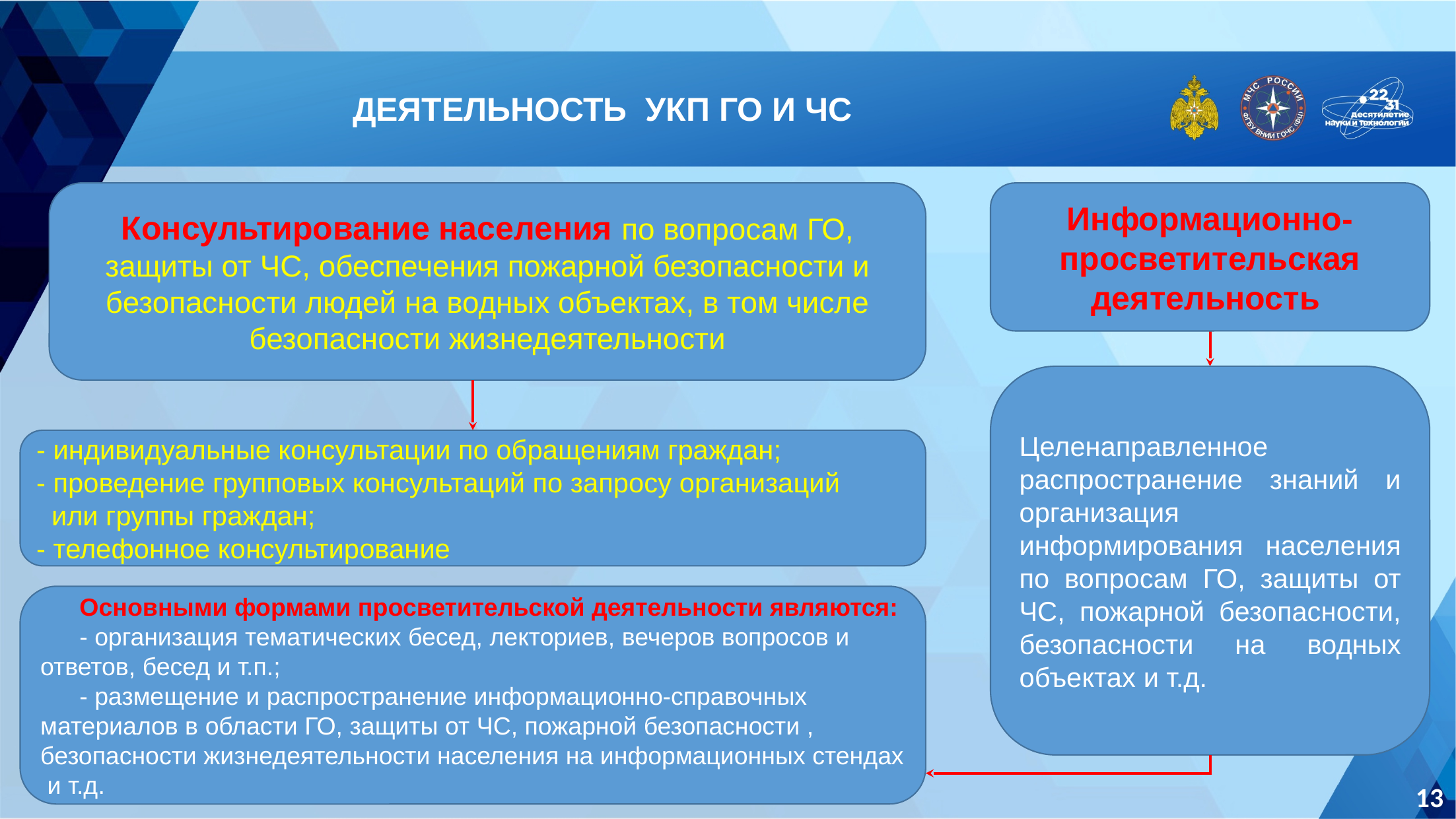

ДЕЯТЕЛЬНОСТЬ  УКП ГО И ЧС
Консультирование населения по вопросам ГО, защиты от ЧС, обеспечения пожарной безопасности и безопасности людей на водных объектах, в том числе безопасности жизнедеятельности
Информационно-просветительская деятельность
Целенаправленное распространение знаний и организация информирования населения по вопросам ГО, защиты от ЧС, пожарной безопасности, безопасности на водных объектах и т.д.
‑ индивидуальные консультации по обращениям граждан;
‑ проведение групповых консультаций по запросу организаций
  или группы граждан;
‑ телефонное консультирование
Основными формами просветительской деятельности являются:
‑ организация тематических бесед, лекториев, вечеров вопросов и ответов, бесед и т.п.;
‑ размещение и распространение информационно-справочных материалов в области ГО, защиты от ЧС, пожарной безопасности ,  безопасности жизнедеятельности населения на информационных стендах  и т.д.
13